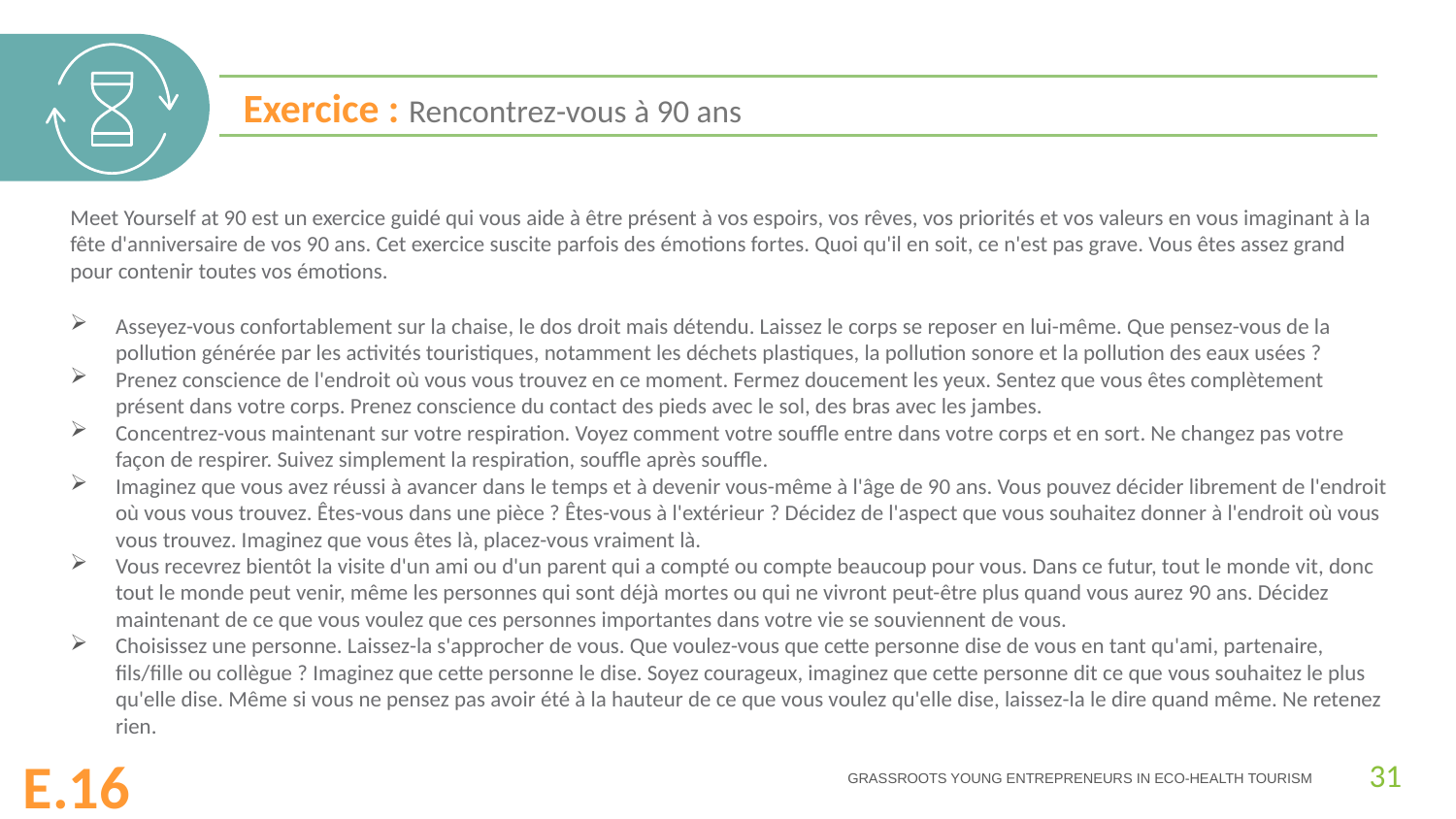

Exercice : Rencontrez-vous à 90 ans

Meet Yourself at 90 est un exercice guidé qui vous aide à être présent à vos espoirs, vos rêves, vos priorités et vos valeurs en vous imaginant à la fête d'anniversaire de vos 90 ans. Cet exercice suscite parfois des émotions fortes. Quoi qu'il en soit, ce n'est pas grave. Vous êtes assez grand pour contenir toutes vos émotions.

Asseyez-vous confortablement sur la chaise, le dos droit mais détendu. Laissez le corps se reposer en lui-même. Que pensez-vous de la pollution générée par les activités touristiques, notamment les déchets plastiques, la pollution sonore et la pollution des eaux usées ?
Prenez conscience de l'endroit où vous vous trouvez en ce moment. Fermez doucement les yeux. Sentez que vous êtes complètement présent dans votre corps. Prenez conscience du contact des pieds avec le sol, des bras avec les jambes.
Concentrez-vous maintenant sur votre respiration. Voyez comment votre souffle entre dans votre corps et en sort. Ne changez pas votre façon de respirer. Suivez simplement la respiration, souffle après souffle.
Imaginez que vous avez réussi à avancer dans le temps et à devenir vous-même à l'âge de 90 ans. Vous pouvez décider librement de l'endroit où vous vous trouvez. Êtes-vous dans une pièce ? Êtes-vous à l'extérieur ? Décidez de l'aspect que vous souhaitez donner à l'endroit où vous vous trouvez. Imaginez que vous êtes là, placez-vous vraiment là.
Vous recevrez bientôt la visite d'un ami ou d'un parent qui a compté ou compte beaucoup pour vous. Dans ce futur, tout le monde vit, donc tout le monde peut venir, même les personnes qui sont déjà mortes ou qui ne vivront peut-être plus quand vous aurez 90 ans. Décidez maintenant de ce que vous voulez que ces personnes importantes dans votre vie se souviennent de vous.
Choisissez une personne. Laissez-la s'approcher de vous. Que voulez-vous que cette personne dise de vous en tant qu'ami, partenaire, fils/fille ou collègue ? Imaginez que cette personne le dise. Soyez courageux, imaginez que cette personne dit ce que vous souhaitez le plus qu'elle dise. Même si vous ne pensez pas avoir été à la hauteur de ce que vous voulez qu'elle dise, laissez-la le dire quand même. Ne retenez rien.
31
E.16
GRASSROOTS YOUNG ENTREPRENEURS IN ECO-HEALTH TOURISM